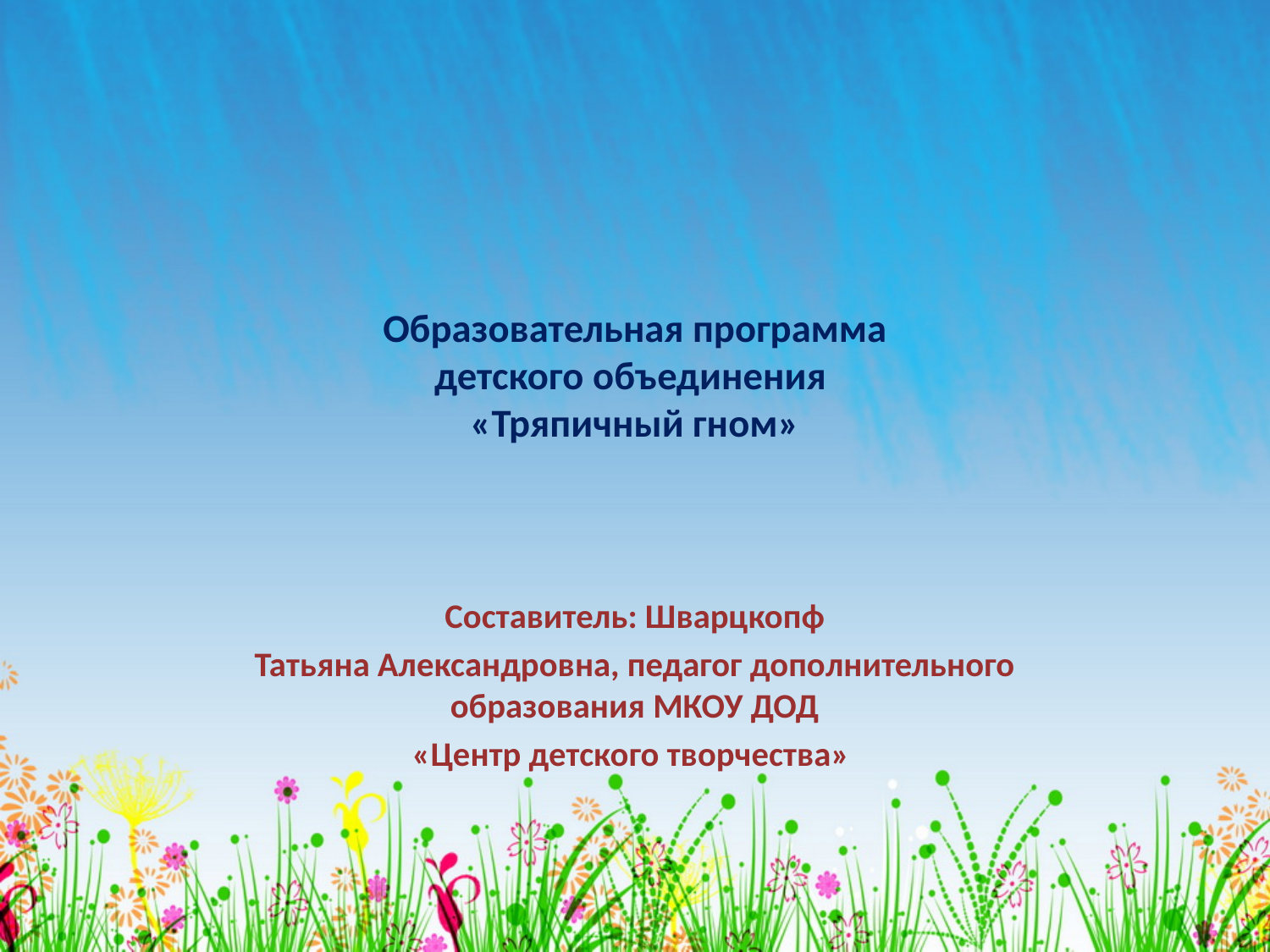

# Образовательная программа детского объединения «Тряпичный гном»

Составитель: Шварцкопф
Татьяна Александровна, педагог дополнительного образования МКОУ ДОД
«Центр детского творчества»